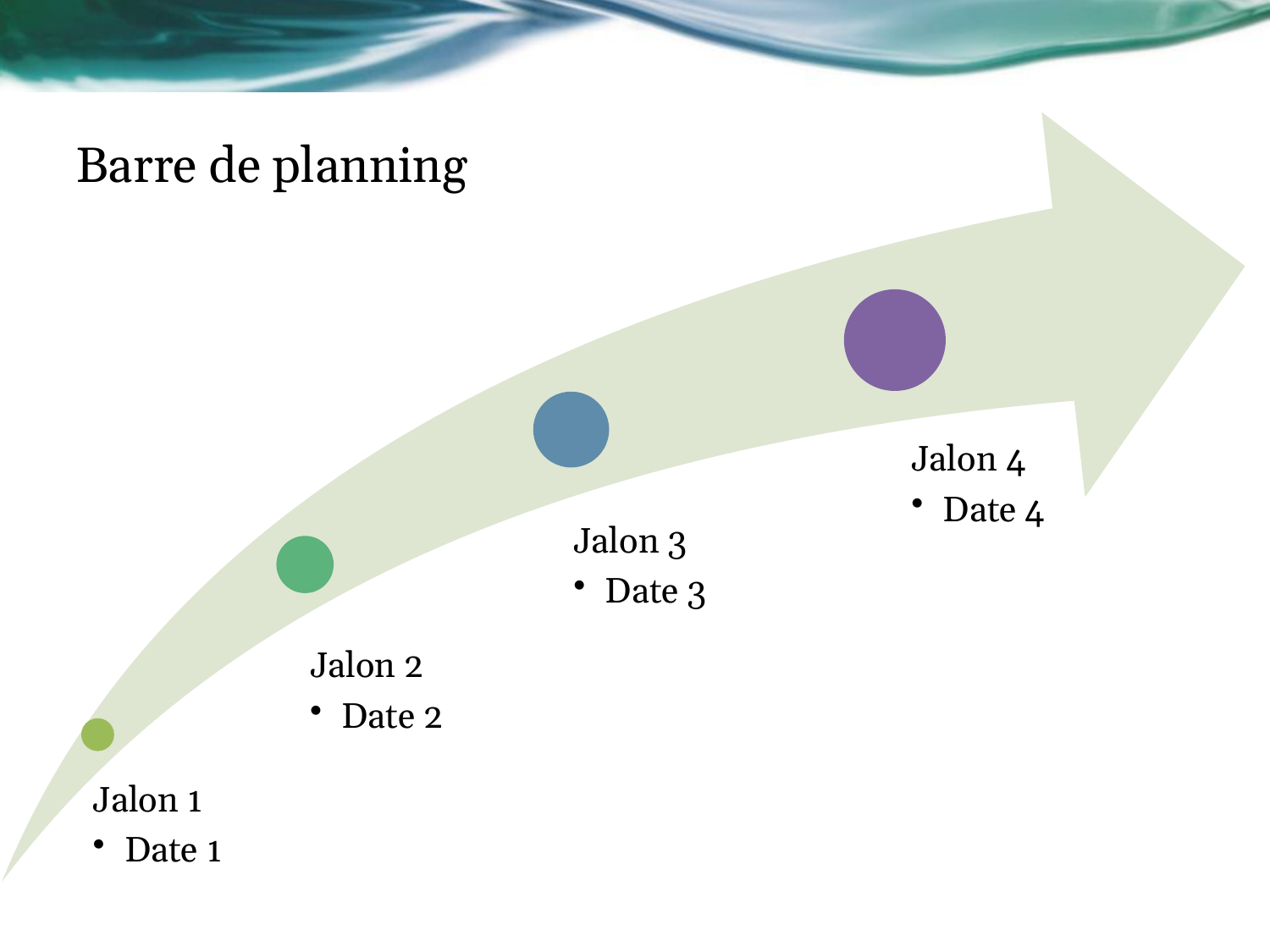

Jalon 1
Date 1
Jalon 2
Date 2
Jalon 3
Date 3
Jalon 4
Date 4
# Barre de planning